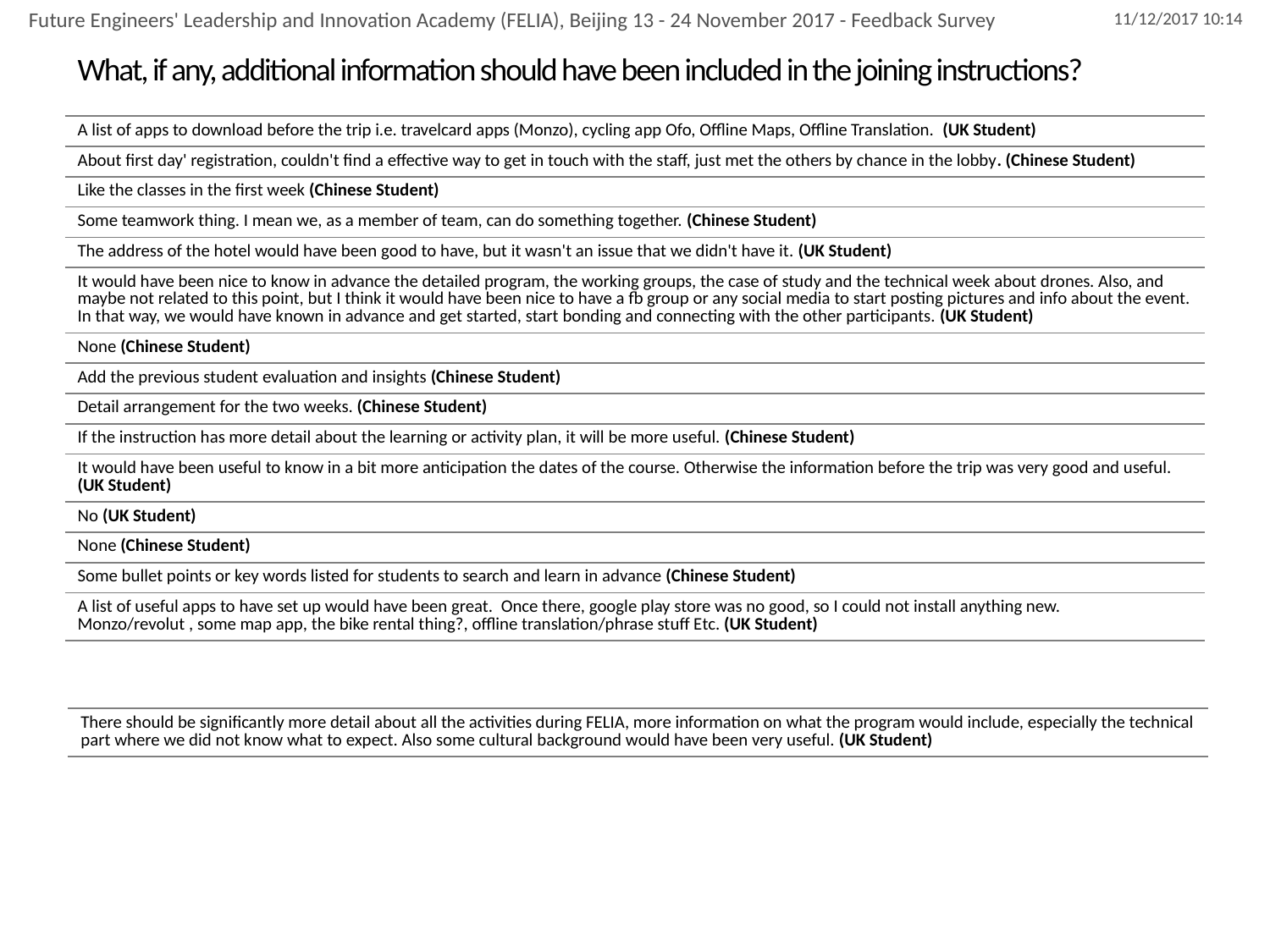

Future Engineers' Leadership and Innovation Academy (FELIA), Beijing 13 - 24 November 2017 - Feedback Survey
# What, if any, additional information should have been included in the joining instructions?
| A list of apps to download before the trip i.e. travelcard apps (Monzo), cycling app Ofo, Offline Maps, Offline Translation. (UK Student) |
| --- |
| About first day' registration, couldn't find a effective way to get in touch with the staff, just met the others by chance in the lobby. (Chinese Student) |
| Like the classes in the first week (Chinese Student) |
| Some teamwork thing. I mean we, as a member of team, can do something together. (Chinese Student) |
| The address of the hotel would have been good to have, but it wasn't an issue that we didn't have it. (UK Student) |
| It would have been nice to know in advance the detailed program, the working groups, the case of study and the technical week about drones. Also, and maybe not related to this point, but I think it would have been nice to have a fb group or any social media to start posting pictures and info about the event. In that way, we would have known in advance and get started, start bonding and connecting with the other participants. (UK Student) |
| None (Chinese Student) |
| Add the previous student evaluation and insights (Chinese Student) |
| Detail arrangement for the two weeks. (Chinese Student) |
| If the instruction has more detail about the learning or activity plan, it will be more useful. (Chinese Student) |
| It would have been useful to know in a bit more anticipation the dates of the course. Otherwise the information before the trip was very good and useful. (UK Student) |
| No (UK Student) |
| None (Chinese Student) |
| Some bullet points or key words listed for students to search and learn in advance (Chinese Student) |
| A list of useful apps to have set up would have been great. Once there, google play store was no good, so I could not install anything new. Monzo/revolut , some map app, the bike rental thing?, offline translation/phrase stuff Etc. (UK Student) |
| There should be significantly more detail about all the activities during FELIA, more information on what the program would include, especially the technical part where we did not know what to expect. Also some cultural background would have been very useful. (UK Student) |
| --- |